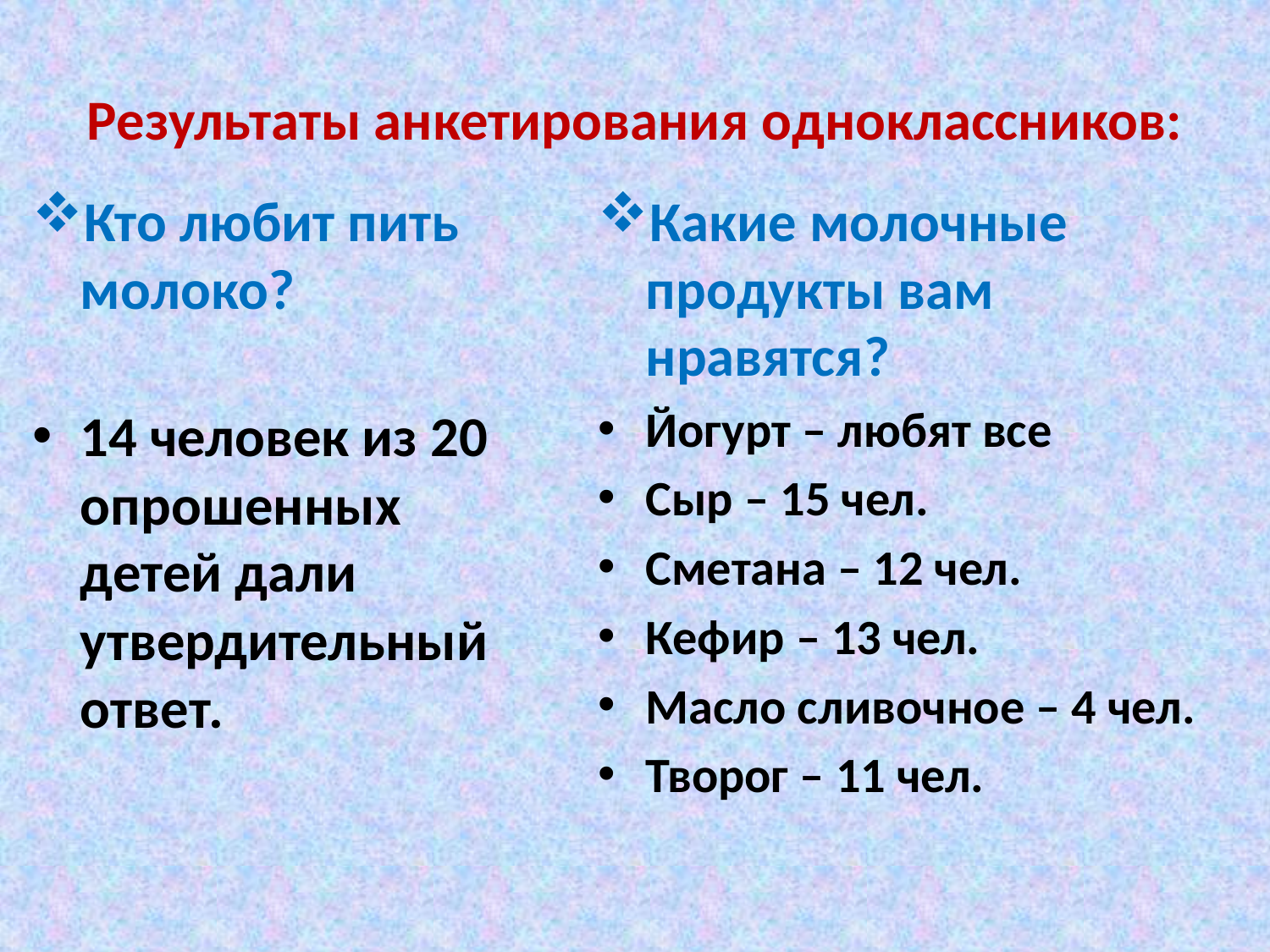

# Результаты анкетирования одноклассников:
Кто любит пить молоко?

14 человек из 20 опрошенных детей дали утвердительный ответ.
Какие молочные продукты вам нравятся?
Йогурт – любят все
Сыр – 15 чел.
Сметана – 12 чел.
Кефир – 13 чел.
Масло сливочное – 4 чел.
Творог – 11 чел.